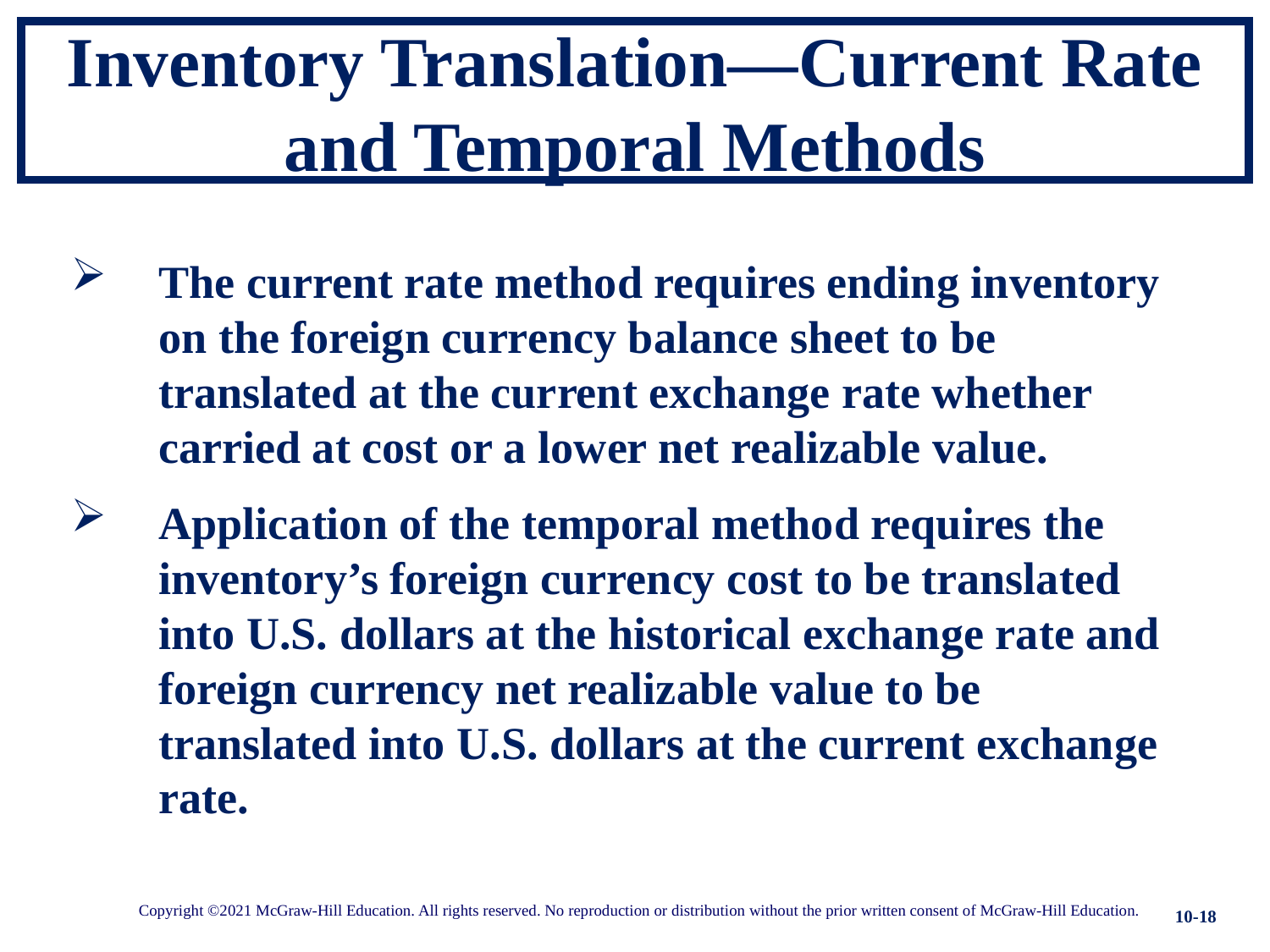

# Inventory Translation—Current Rate and Temporal Methods
The current rate method requires ending inventory on the foreign currency balance sheet to be translated at the current exchange rate whether carried at cost or a lower net realizable value.
Application of the temporal method requires the inventory’s foreign currency cost to be translated into U.S. dollars at the historical exchange rate and foreign currency net realizable value to be translated into U.S. dollars at the current exchange rate.
10-18
Copyright ©2021 McGraw-Hill Education. All rights reserved. No reproduction or distribution without the prior written consent of McGraw-Hill Education.